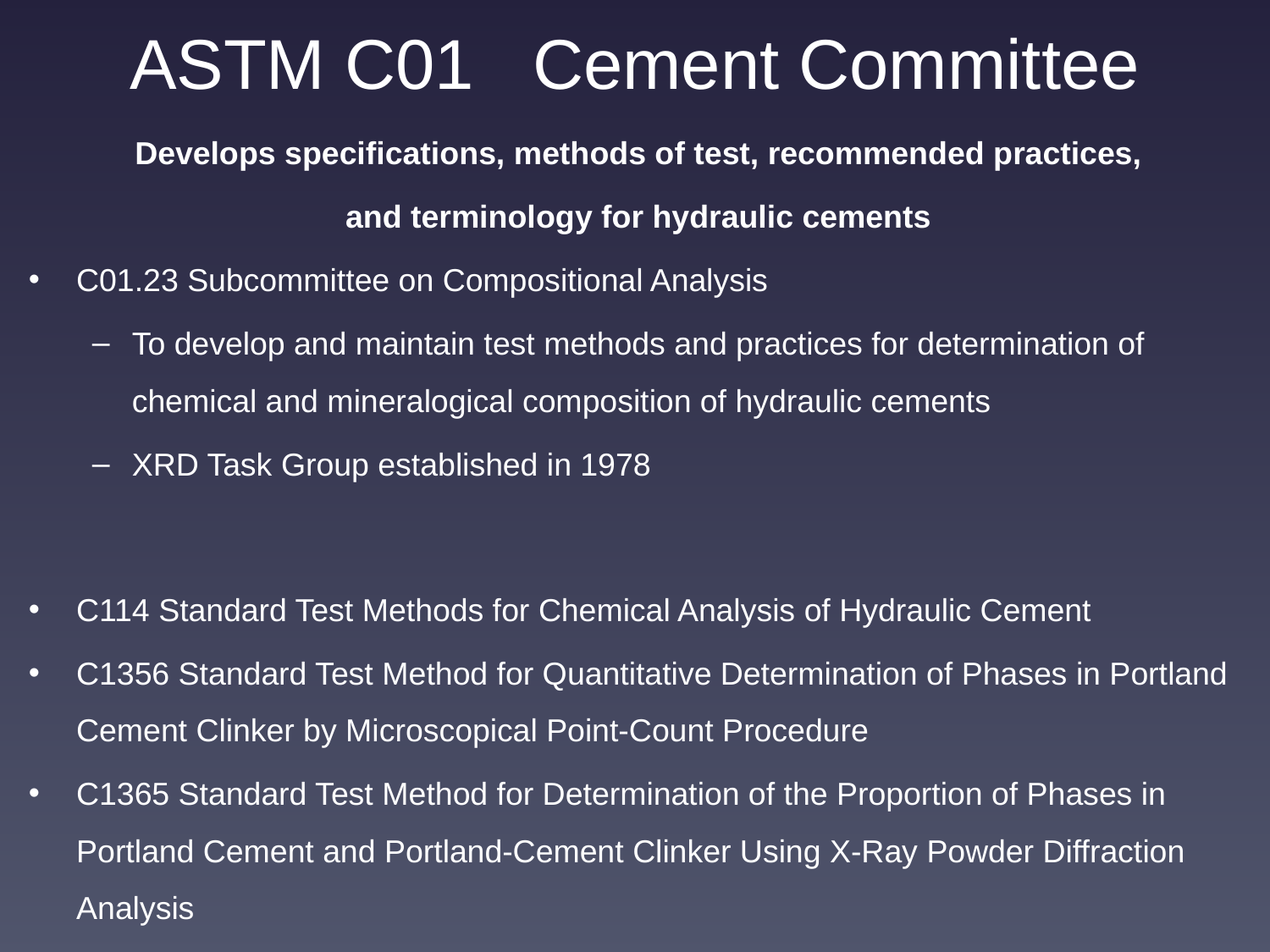

# ASTM C01   Cement Committee
Develops specifications, methods of test, recommended practices,
and terminology for hydraulic cements
C01.23 Subcommittee on Compositional Analysis
To develop and maintain test methods and practices for determination of chemical and mineralogical composition of hydraulic cements
XRD Task Group established in 1978

C114 Standard Test Methods for Chemical Analysis of Hydraulic Cement
C1356 Standard Test Method for Quantitative Determination of Phases in Portland Cement Clinker by Microscopical Point-Count Procedure
C1365 Standard Test Method for Determination of the Proportion of Phases in Portland Cement and Portland-Cement Clinker Using X-Ray Powder Diffraction  Analysis